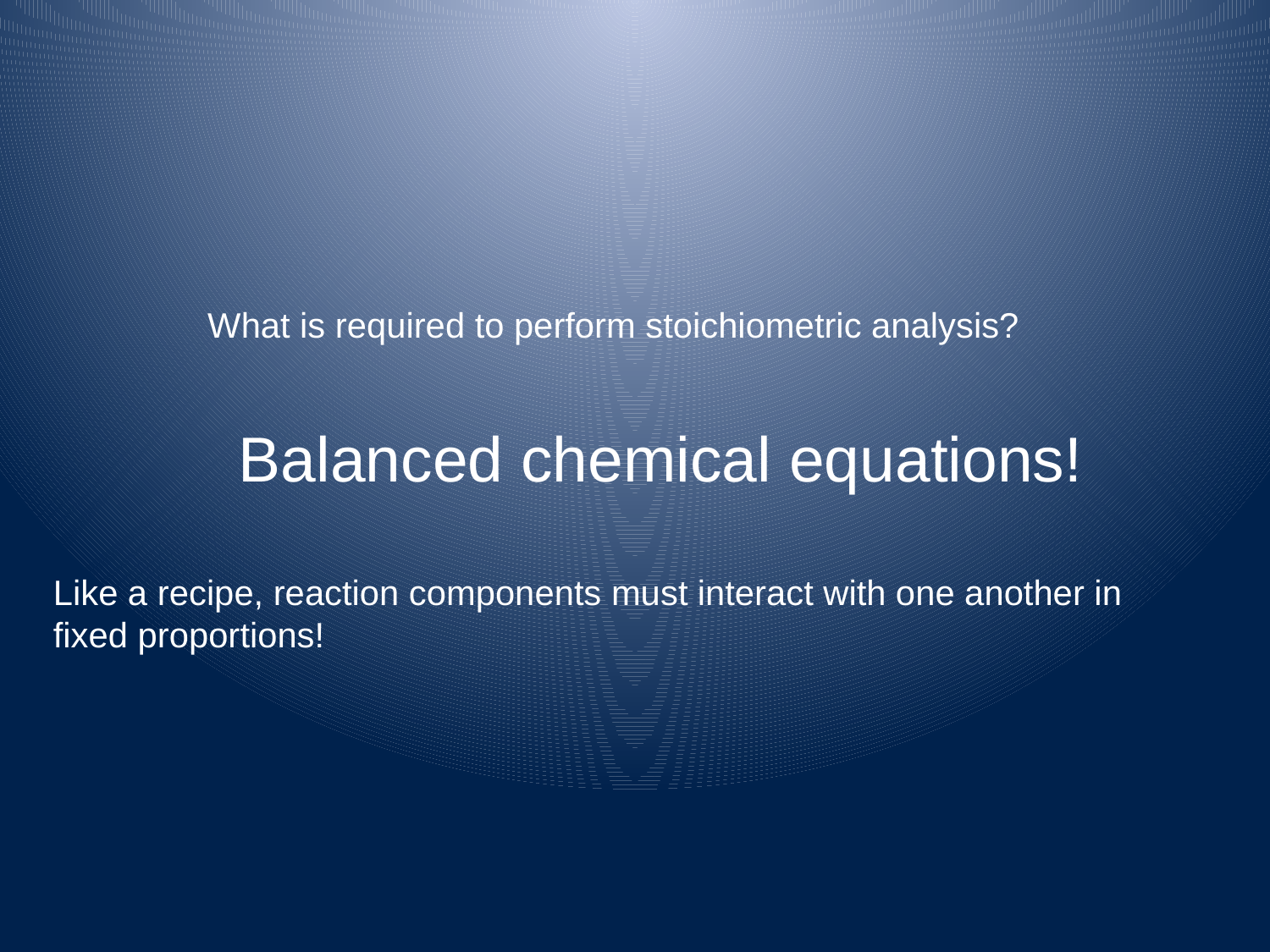

What is required to perform stoichiometric analysis?
Balanced chemical equations!
Like a recipe, reaction components must interact with one another in
fixed proportions!